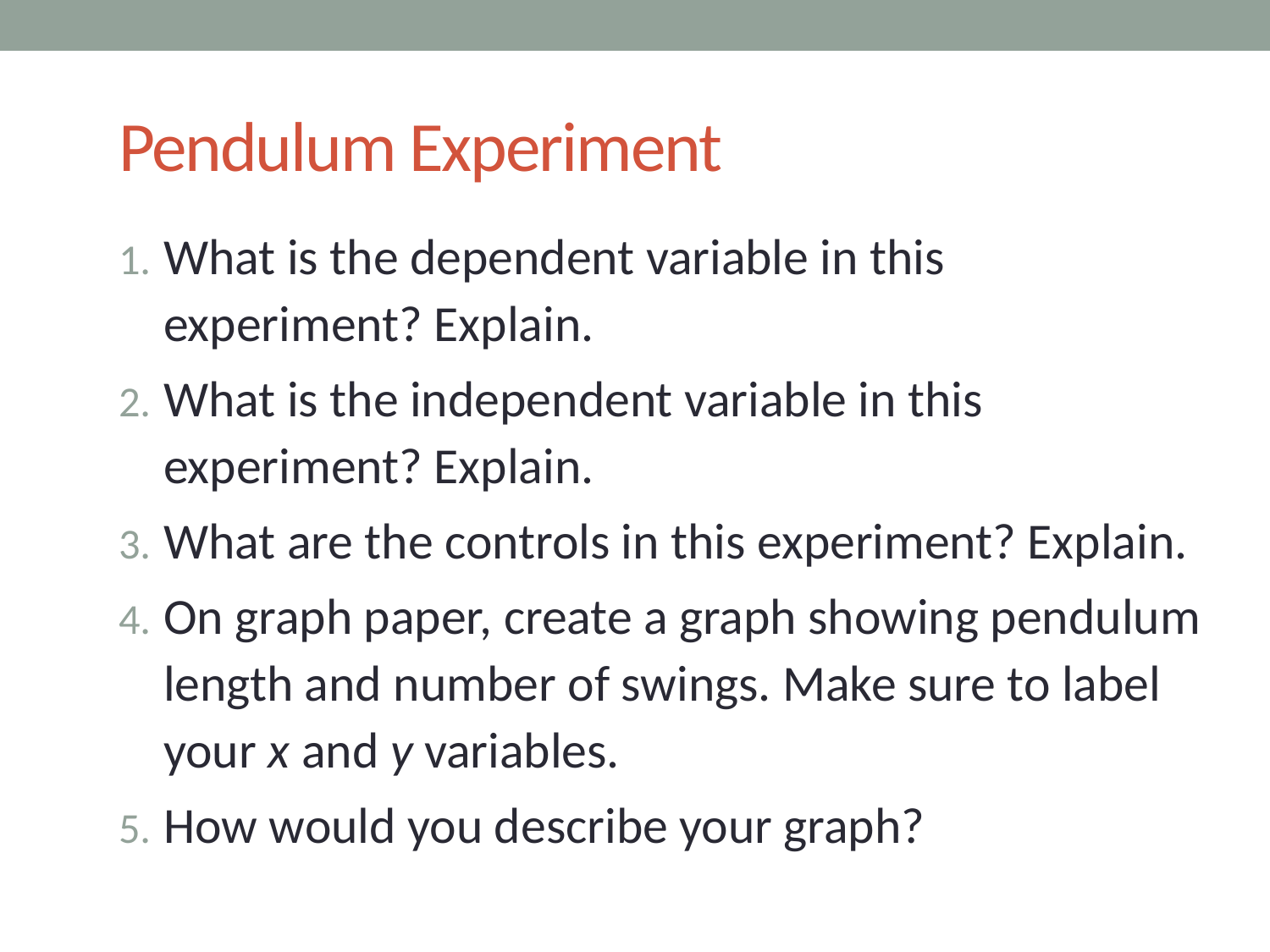

# Pendulum Experiment
What is the dependent variable in this experiment? Explain.
What is the independent variable in this experiment? Explain.
What are the controls in this experiment? Explain.
On graph paper, create a graph showing pendulum length and number of swings. Make sure to label your x and y variables.
How would you describe your graph?